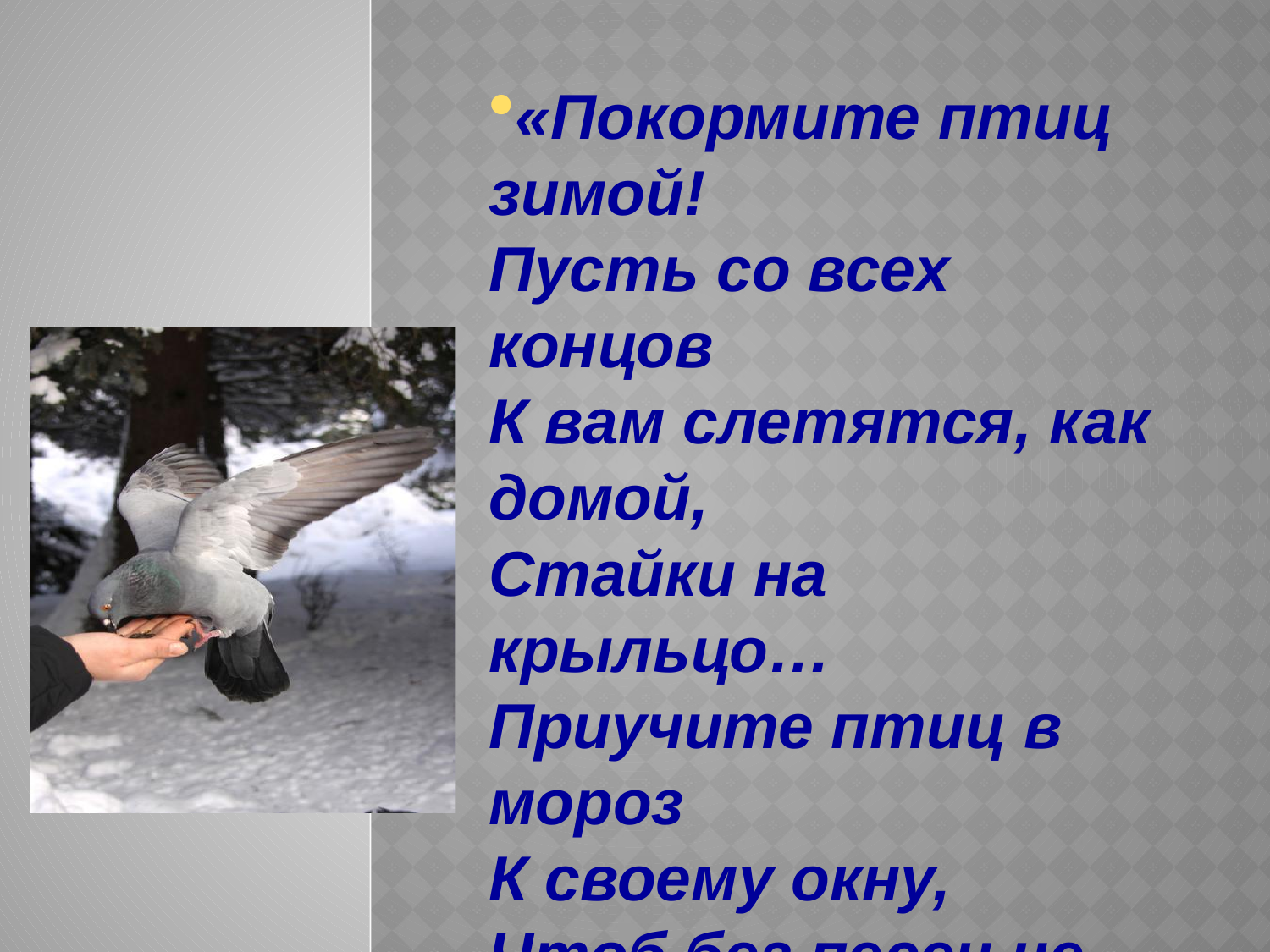

«Покормите птиц зимой! 
Пусть со всех концов 
К вам слетятся, как домой, 
Стайки на крыльцо… 
Приучите птиц в мороз 
К своему окну, 
Чтоб без песен не пришлось 
Нам встречать весну».